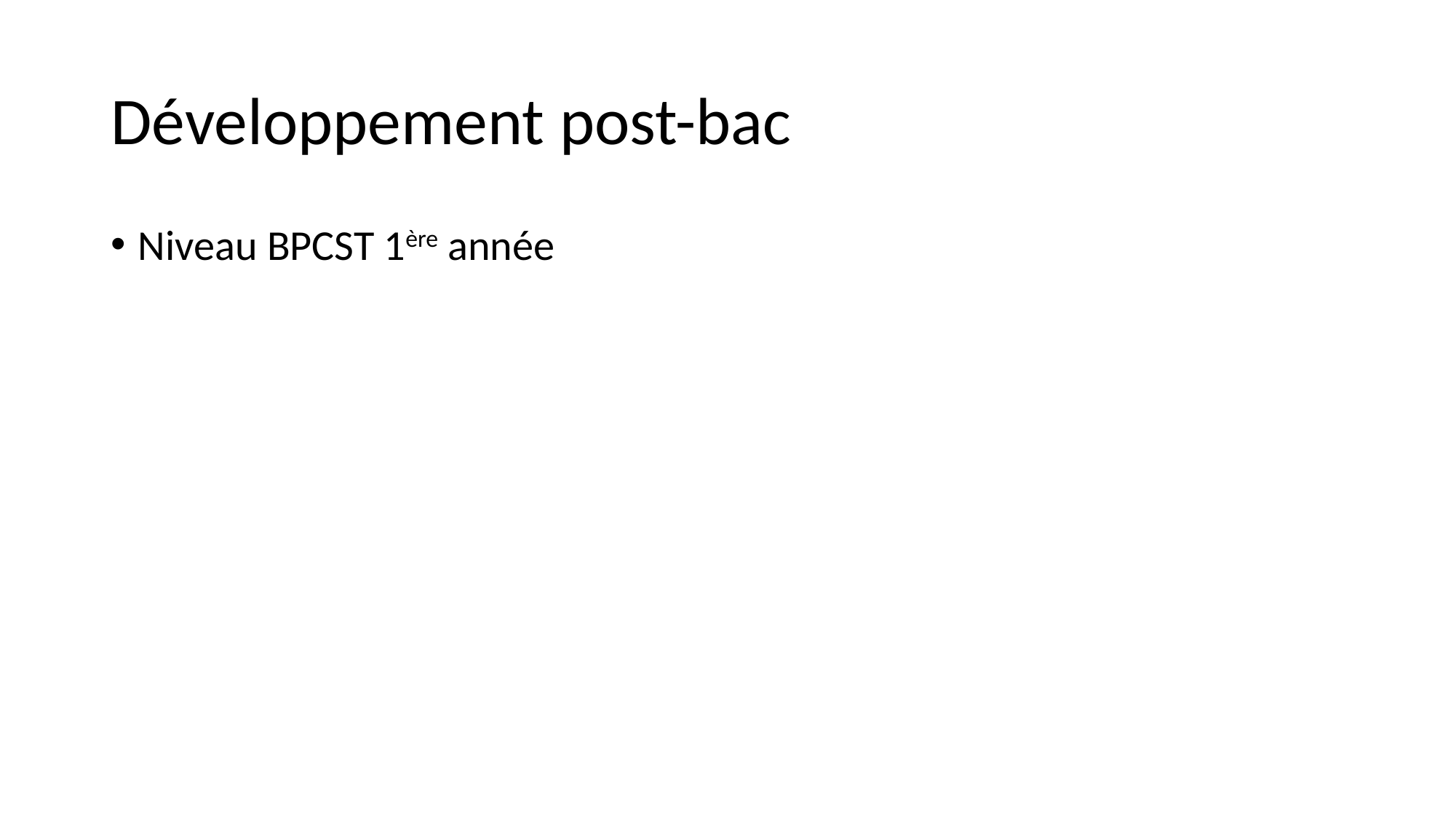

# Développement post-bac
Niveau BPCST 1ère année